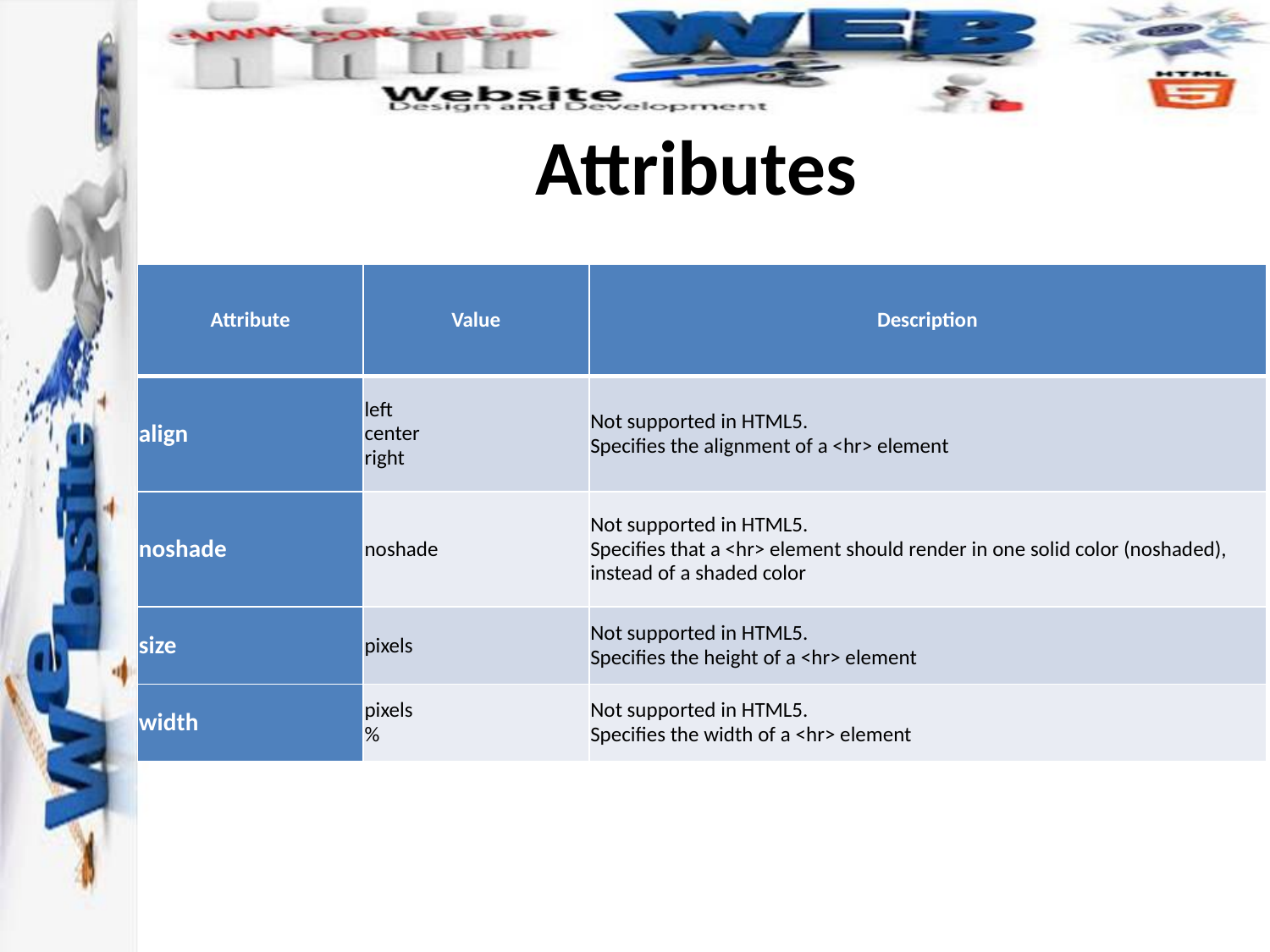

# Attributes
| Attribute | Value | Description |
| --- | --- | --- |
| align | left center right | Not supported in HTML5. Specifies the alignment of a <hr> element |
| noshade | noshade | Not supported in HTML5. Specifies that a <hr> element should render in one solid color (noshaded), instead of a shaded color |
| size | pixels | Not supported in HTML5. Specifies the height of a <hr> element |
| width | pixels % | Not supported in HTML5. Specifies the width of a <hr> element |